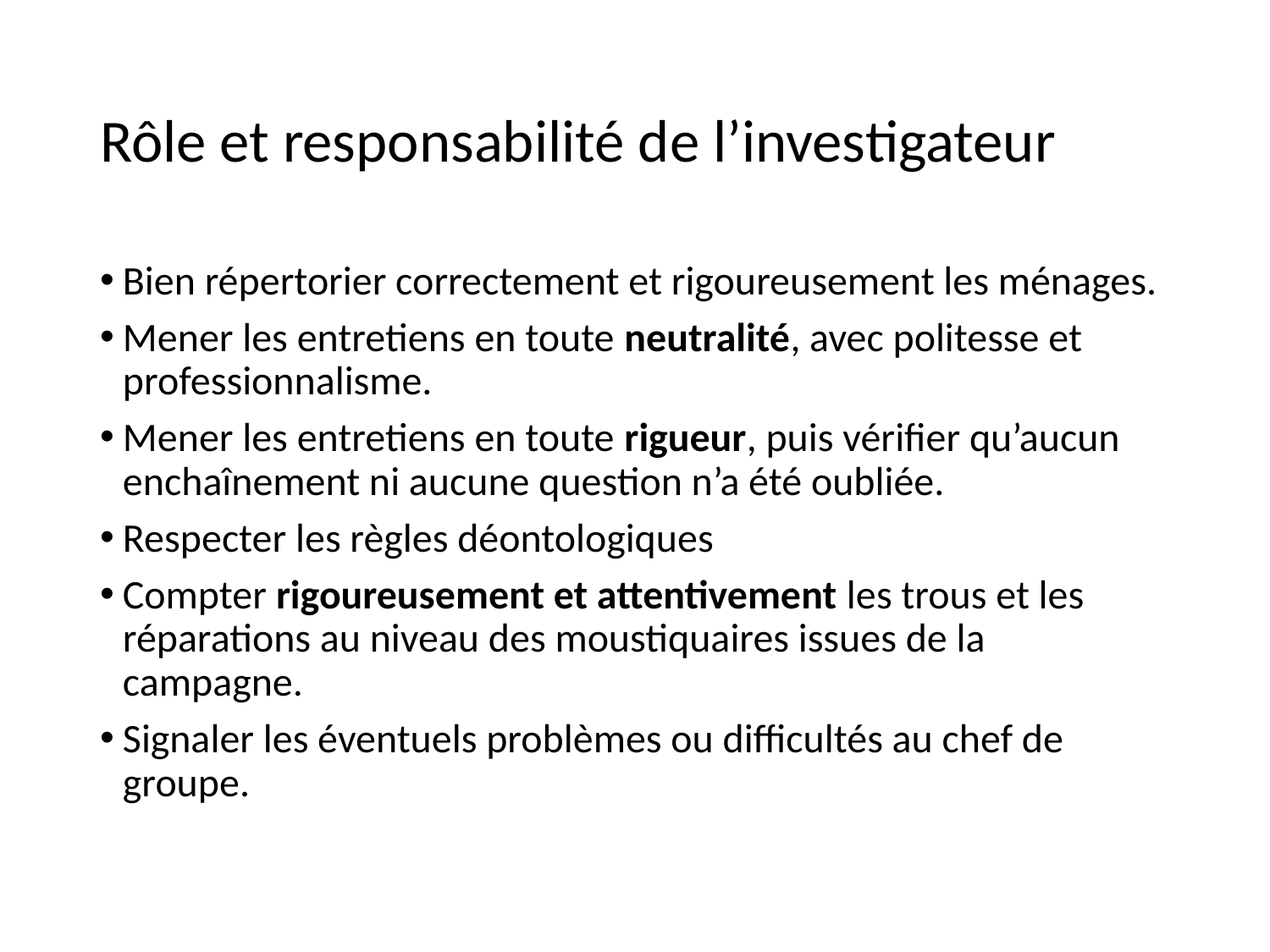

# Rôle et responsabilité de l’investigateur
Bien répertorier correctement et rigoureusement les ménages.
Mener les entretiens en toute neutralité, avec politesse et professionnalisme.
Mener les entretiens en toute rigueur, puis vérifier qu’aucun enchaînement ni aucune question n’a été oubliée.
Respecter les règles déontologiques
Compter rigoureusement et attentivement les trous et les réparations au niveau des moustiquaires issues de la campagne.
Signaler les éventuels problèmes ou difficultés au chef de groupe.